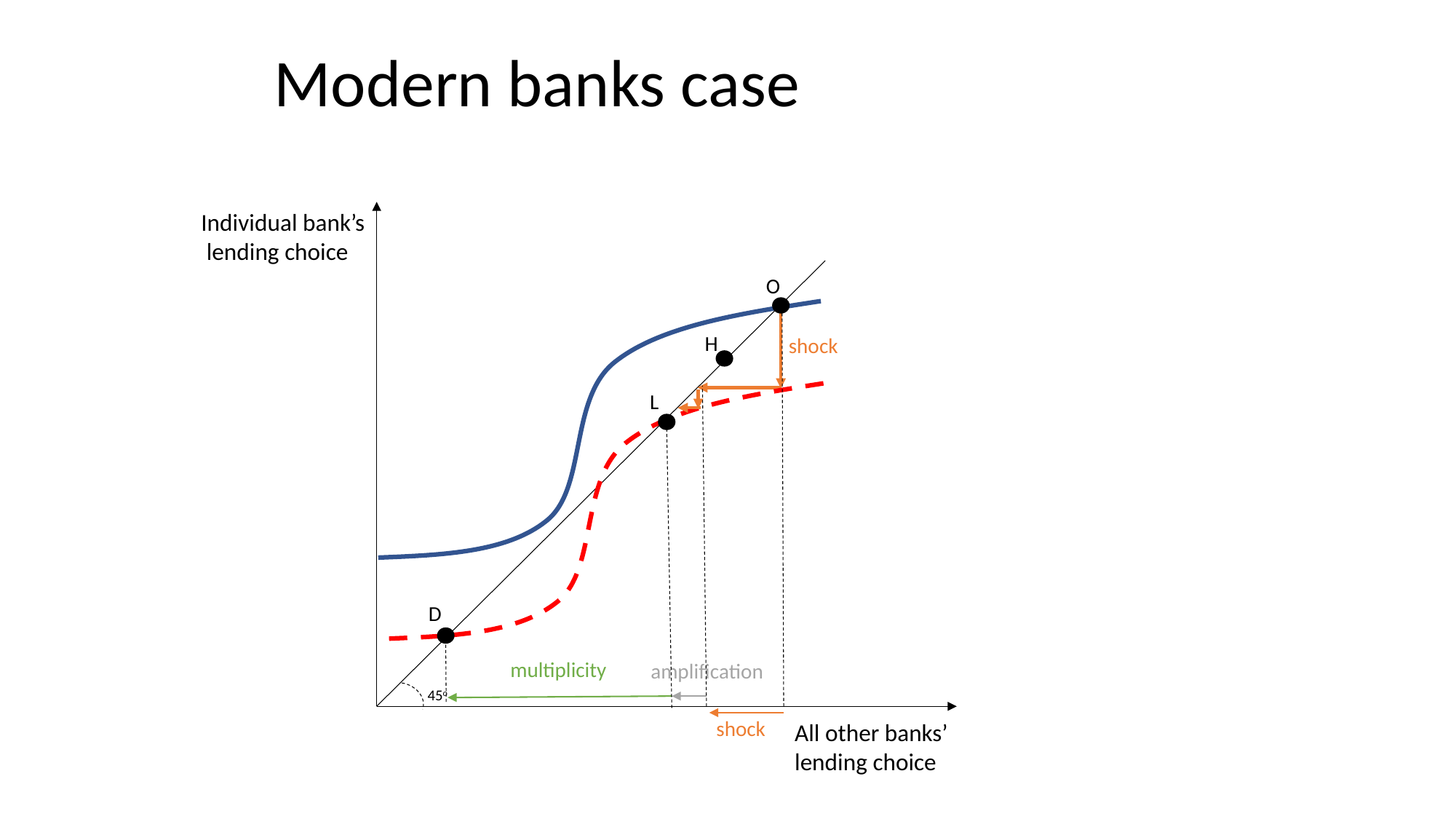

Modern banks case
Individual bank’s
 lending choice
O

H
shock

L

D

multiplicity
amplification
45o

shock
All other banks’
lending choice